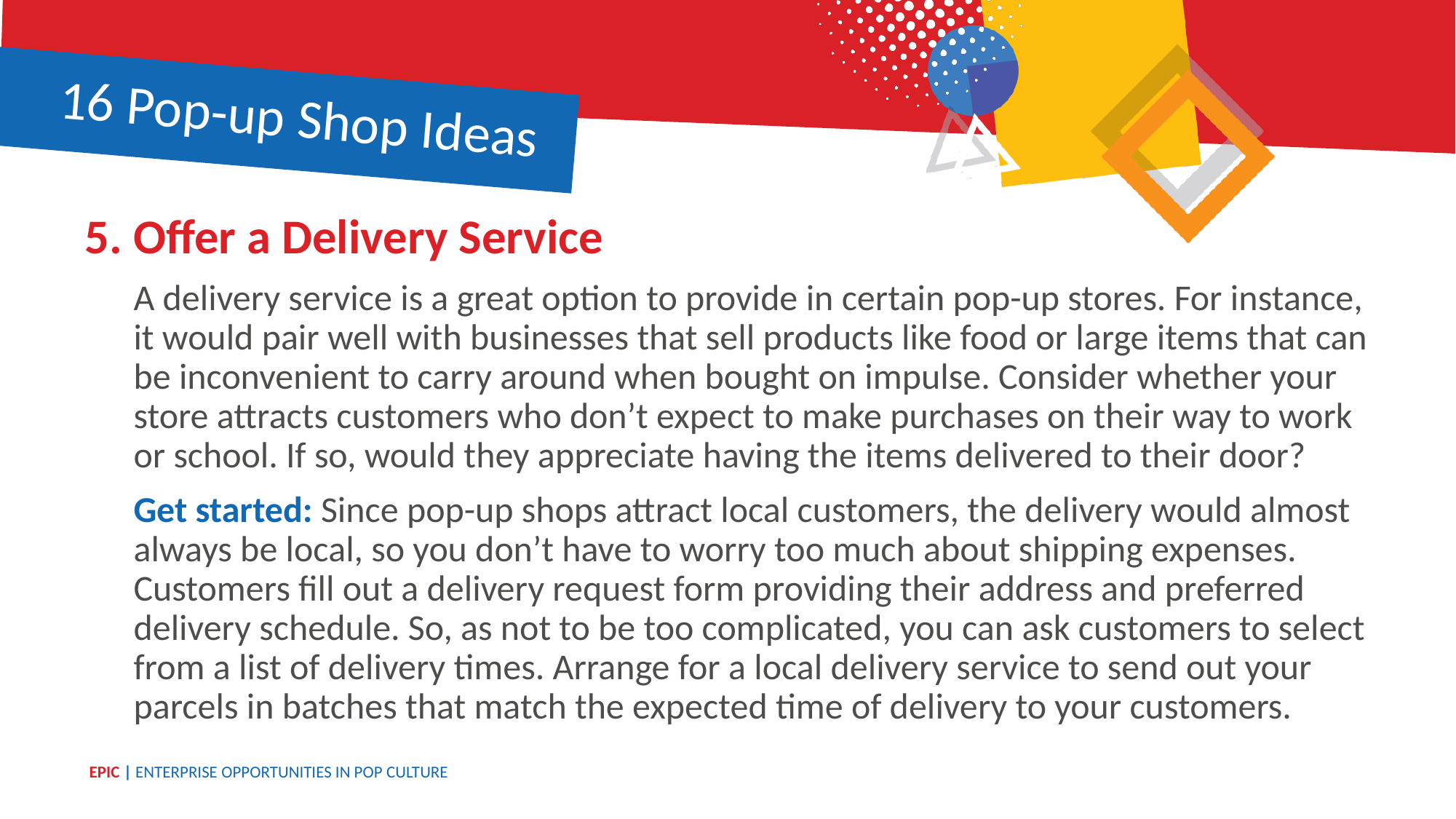

16 Pop-up Shop Ideas

5. Offer a Delivery Service
A delivery service is a great option to provide in certain pop-up stores. For instance, it would pair well with businesses that sell products like food or large items that can be inconvenient to carry around when bought on impulse. Consider whether your store attracts customers who don’t expect to make purchases on their way to work or school. If so, would they appreciate having the items delivered to their door?
Get started: Since pop-up shops attract local customers, the delivery would almost always be local, so you don’t have to worry too much about shipping expenses. Customers fill out a delivery request form providing their address and preferred delivery schedule. So, as not to be too complicated, you can ask customers to select from a list of delivery times. Arrange for a local delivery service to send out your parcels in batches that match the expected time of delivery to your customers.